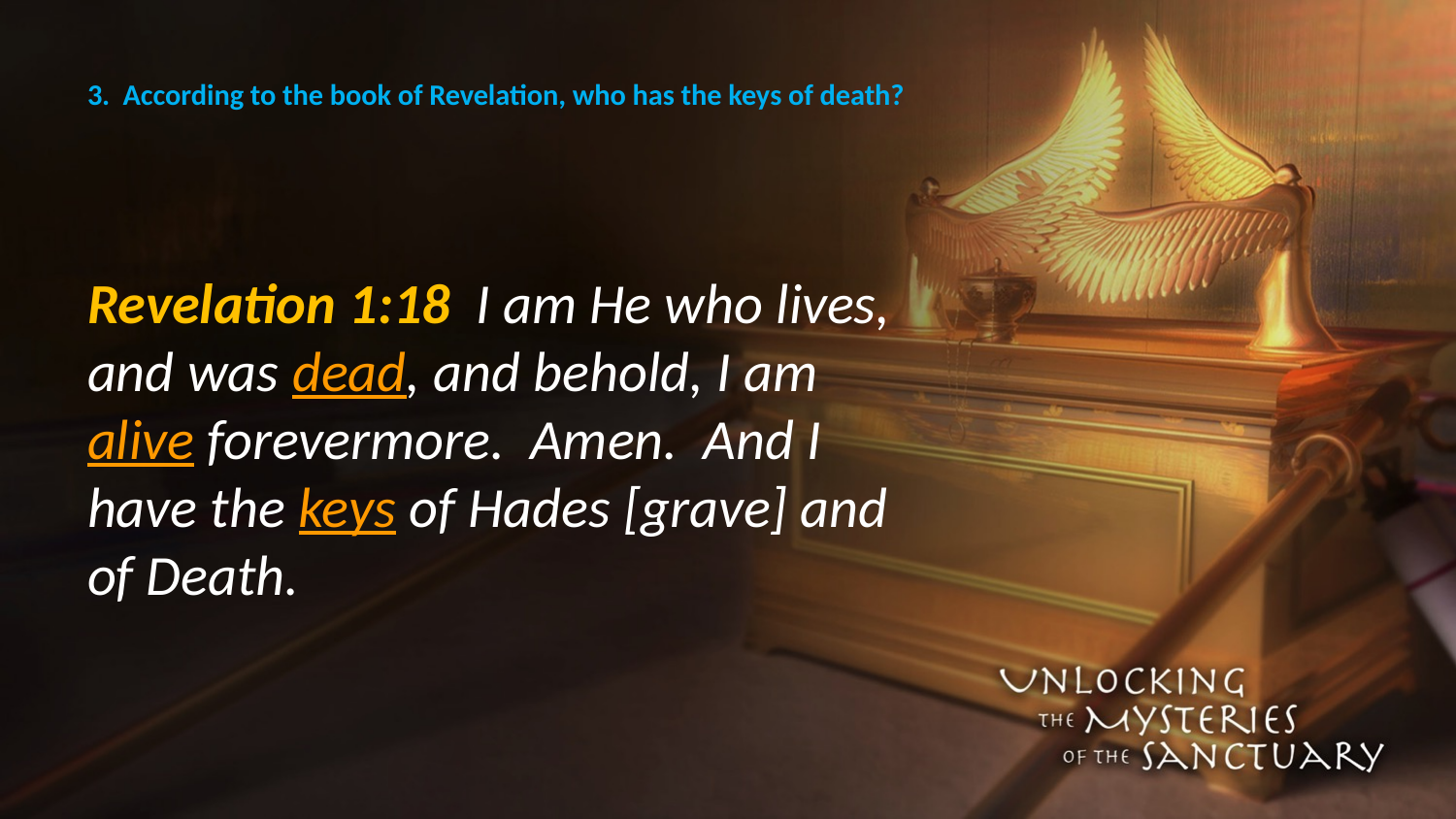

# 3.  According to the book of Revelation, who has the keys of death?

Revelation 1:18  I am He who lives, and was dead, and behold, I am alive forevermore.  Amen.  And I have the keys of Hades [grave] and of Death.